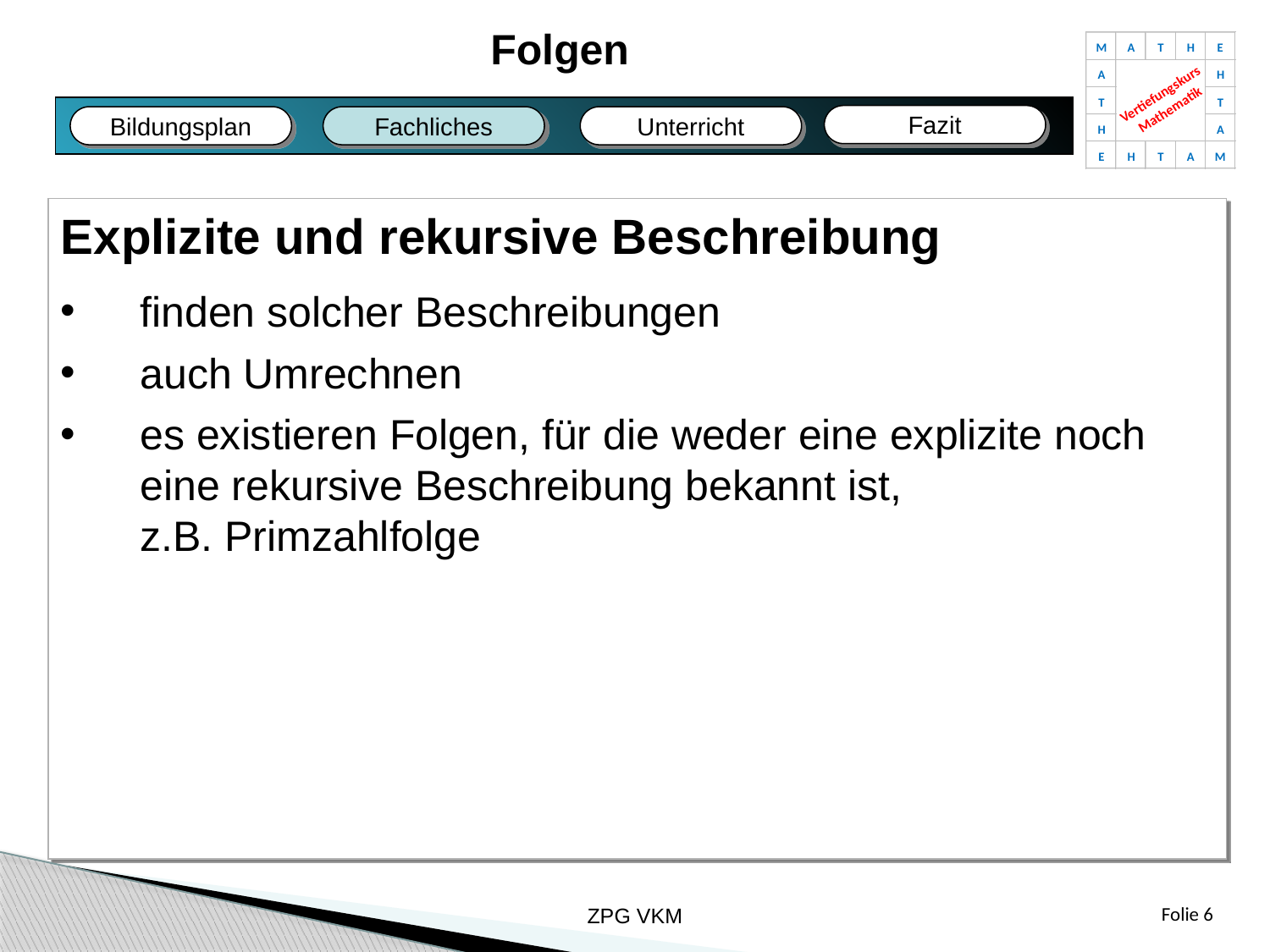

Folgen

M
A
T
H
E

A
H
Vertiefungskurs
Mathematik

T
T

H
A

E
H
T
A
M

Fazit
Fachliches
Bildungsplan
Unterricht
Fazit
Bildungsplan
Fachliches
Unterricht
Explizite und rekursive Beschreibung
finden solcher Beschreibungen
auch Umrechnen
es existieren Folgen, für die weder eine explizite noch
eine rekursive Beschreibung bekannt ist,
z.B. Primzahlfolge

ZPG VKM
Folie 6